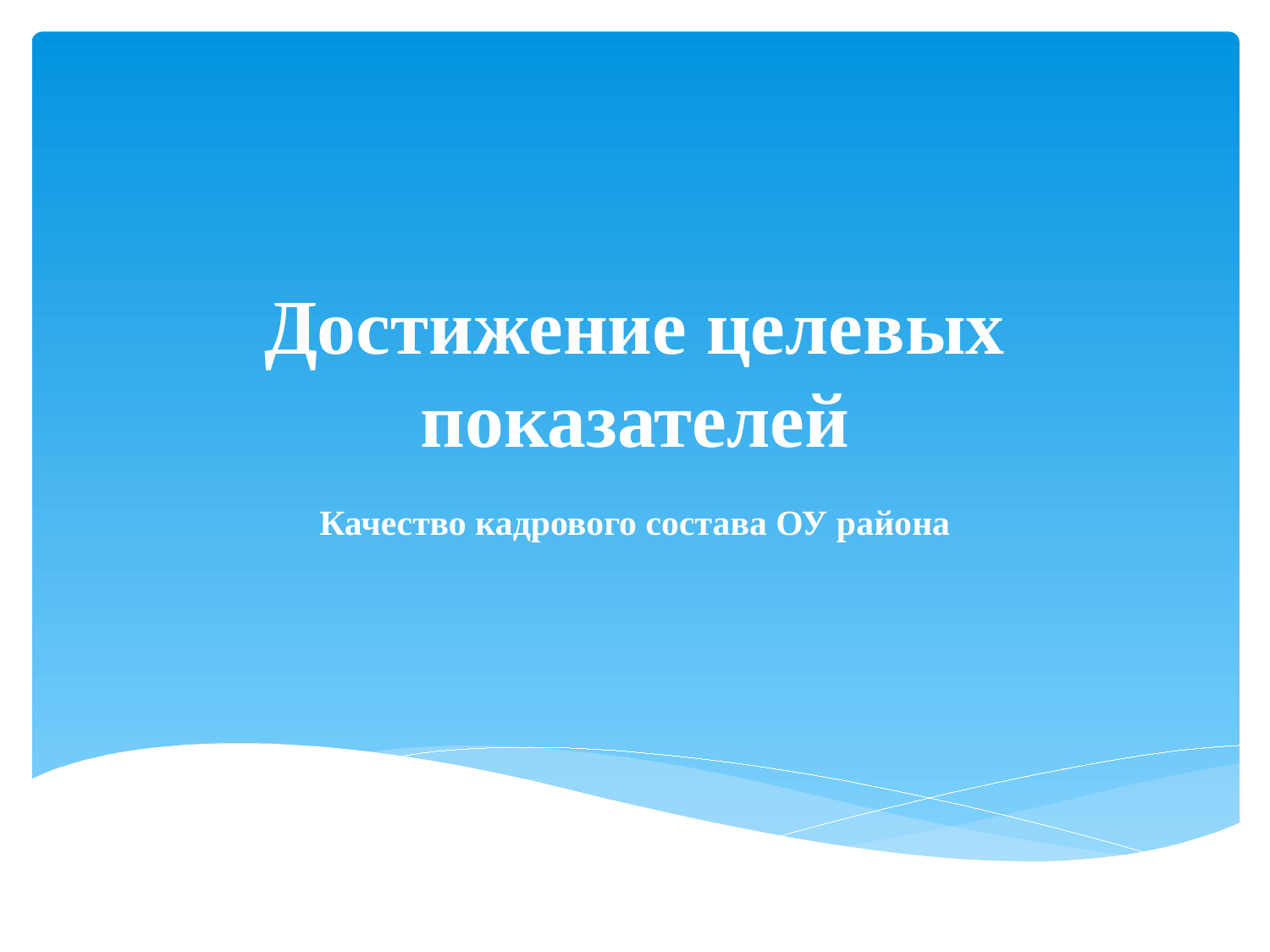

# Достижение целевых показателей
Качество кадрового состава ОУ района